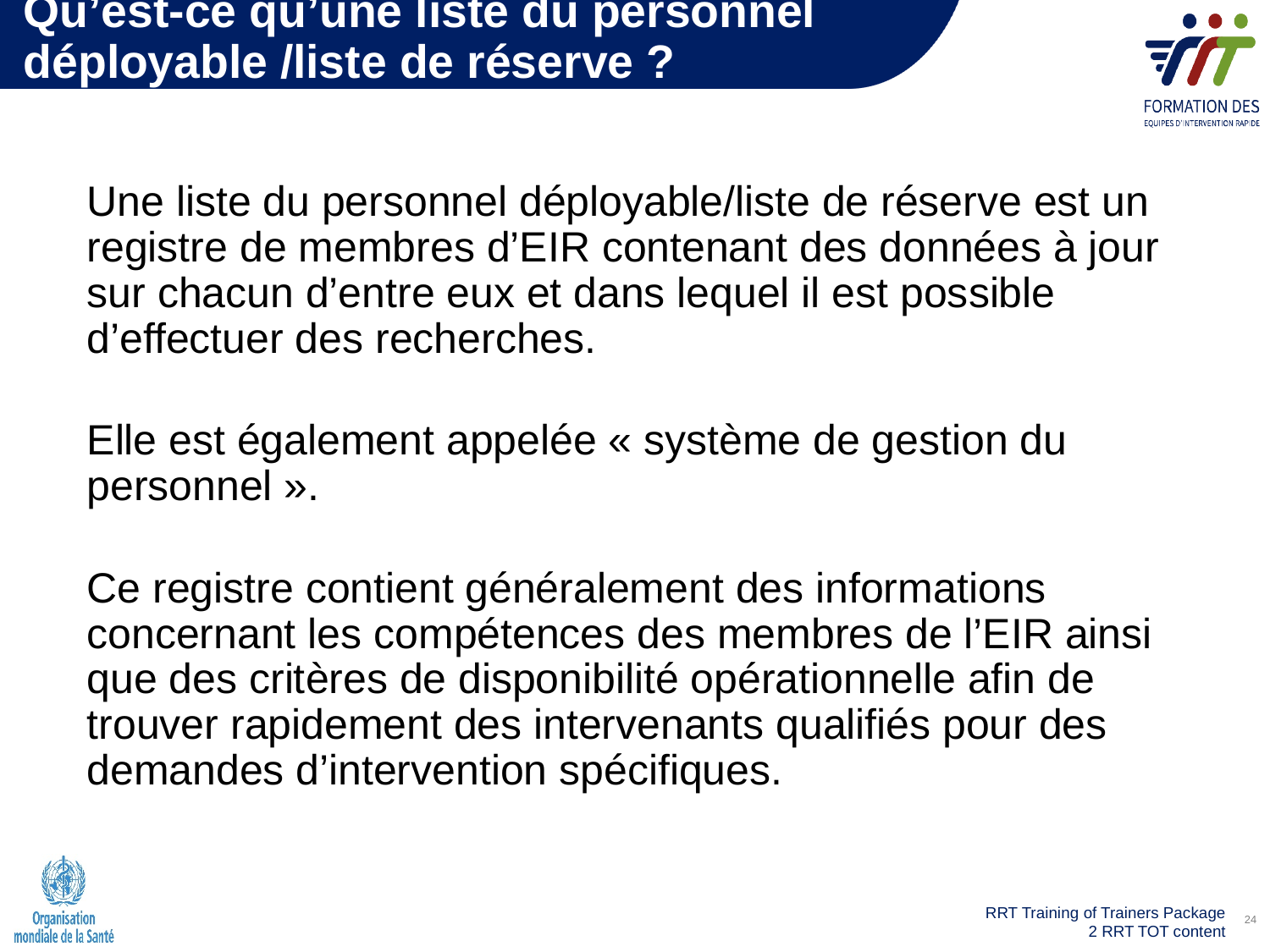

Qu’est-ce qu’une liste du personnel déployable /liste de réserve ?
Une liste du personnel déployable/liste de réserve est un registre de membres d’EIR contenant des données à jour sur chacun d’entre eux et dans lequel il est possible d’effectuer des recherches.

Elle est également appelée « système de gestion du personnel ».

Ce registre contient généralement des informations concernant les compétences des membres de l’EIR ainsi que des critères de disponibilité opérationnelle afin de trouver rapidement des intervenants qualifiés pour des demandes d’intervention spécifiques.